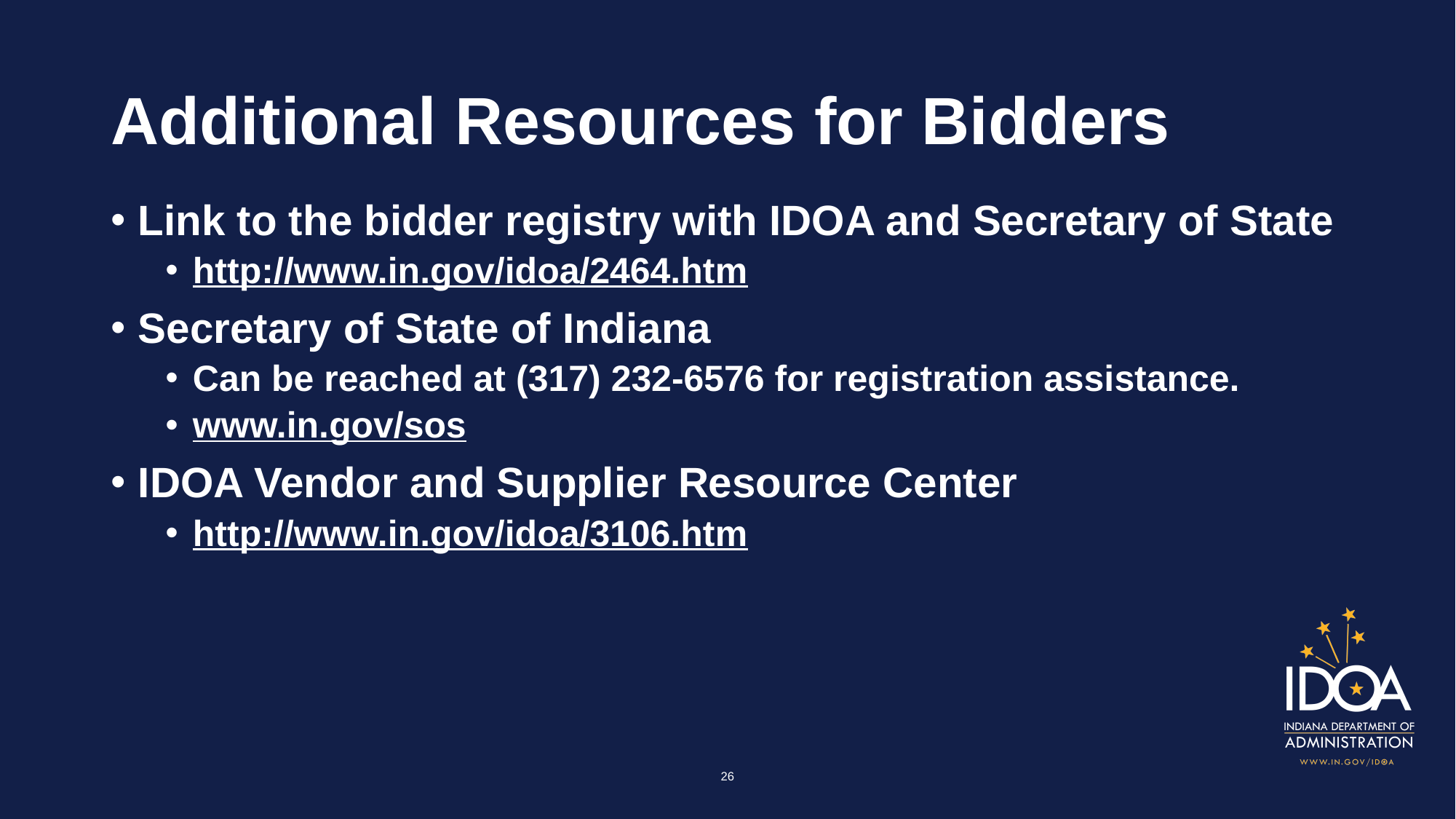

# Additional Resources for Bidders
Link to the bidder registry with IDOA and Secretary of State
http://www.in.gov/idoa/2464.htm
Secretary of State of Indiana
Can be reached at (317) 232-6576 for registration assistance.
www.in.gov/sos
IDOA Vendor and Supplier Resource Center
http://www.in.gov/idoa/3106.htm
26